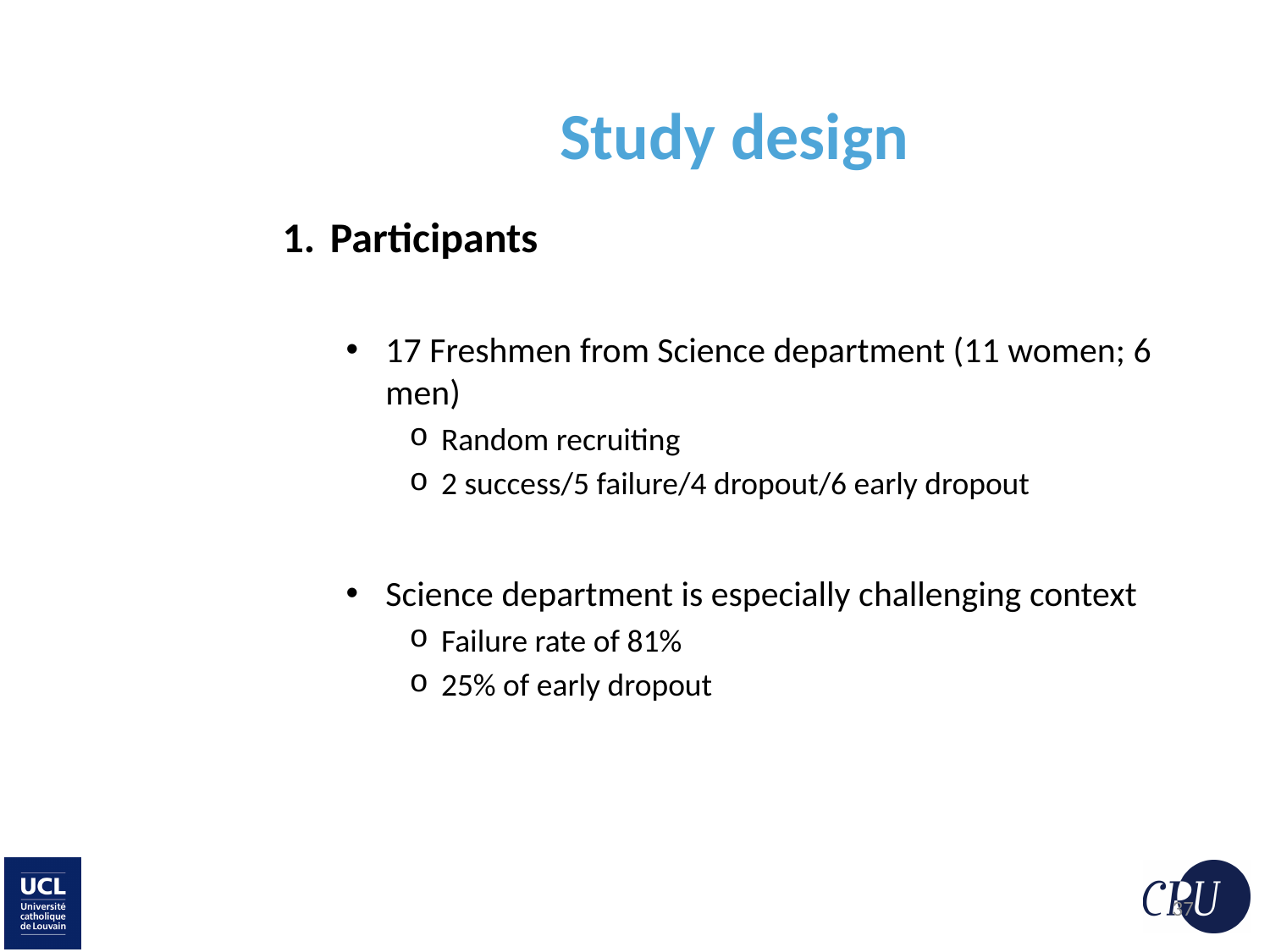

# Study design
Participants

17 Freshmen from Science department (11 women; 6 men)
Random recruiting
2 success/5 failure/4 dropout/6 early dropout

Science department is especially challenging context
Failure rate of 81%
25% of early dropout

37